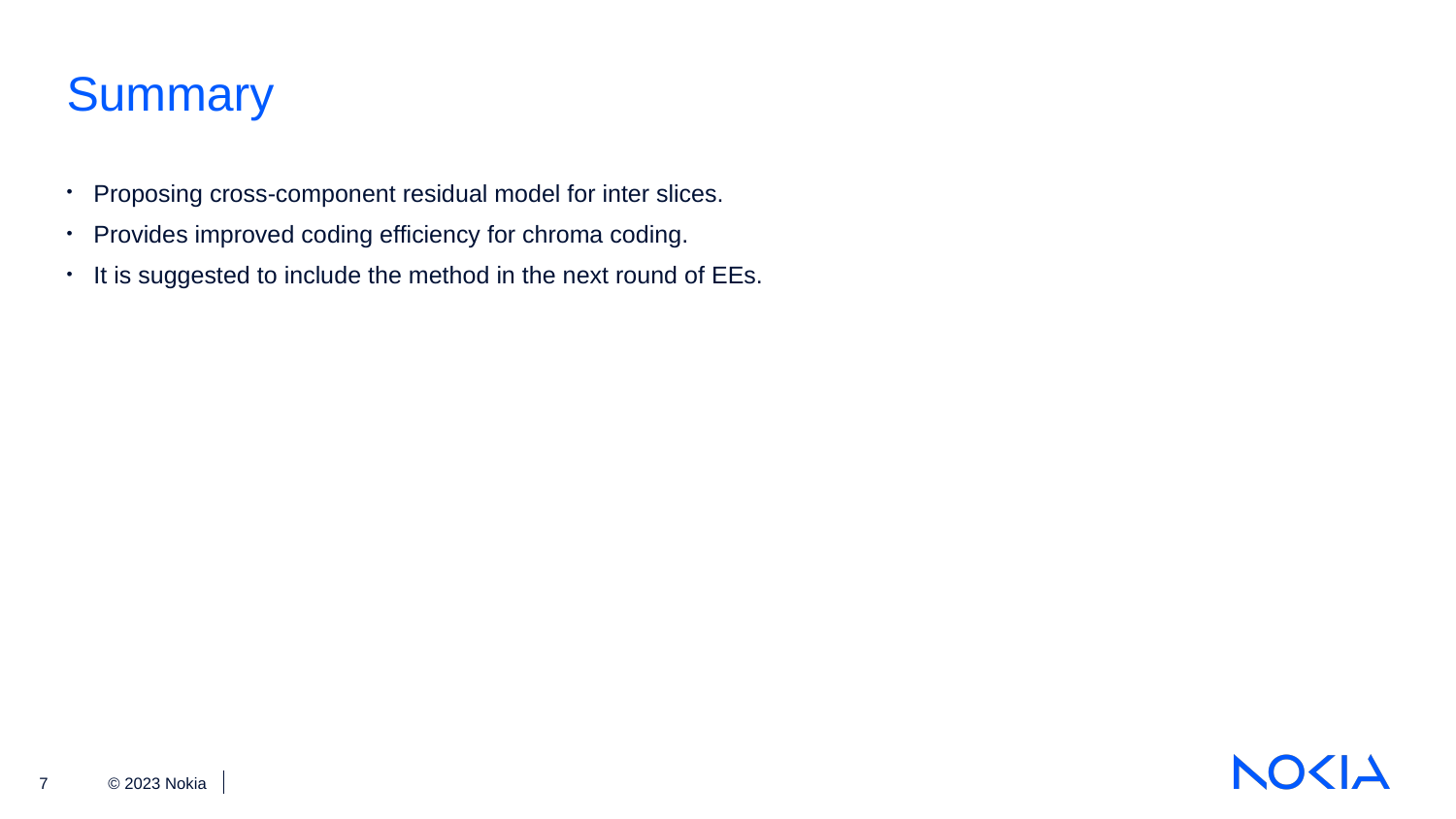

Summary

Proposing cross-component residual model for inter slices.
Provides improved coding efficiency for chroma coding.
It is suggested to include the method in the next round of EEs.